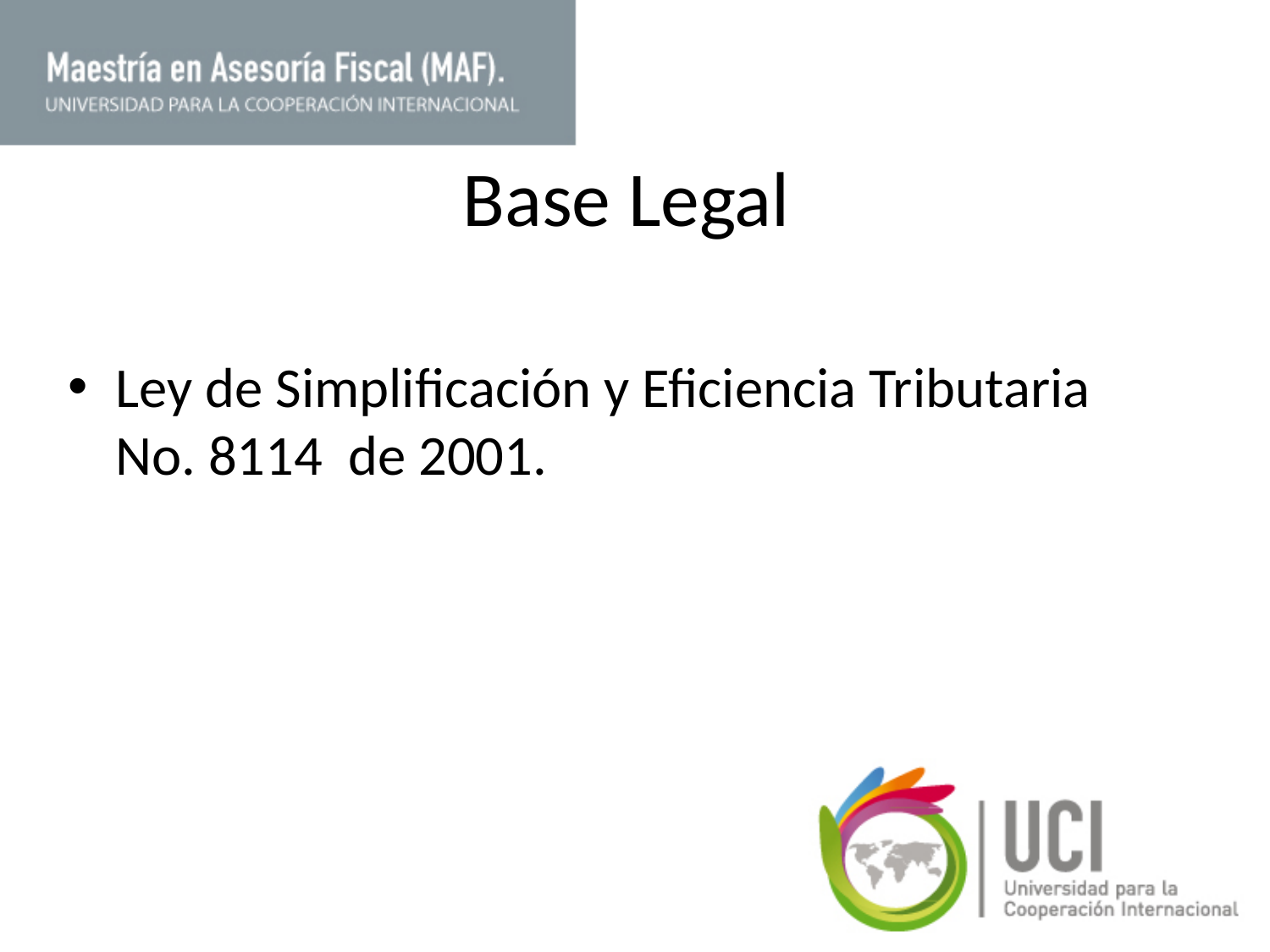

# Base Legal

Ley de Simplificación y Eficiencia Tributaria  No. 8114  de 2001.